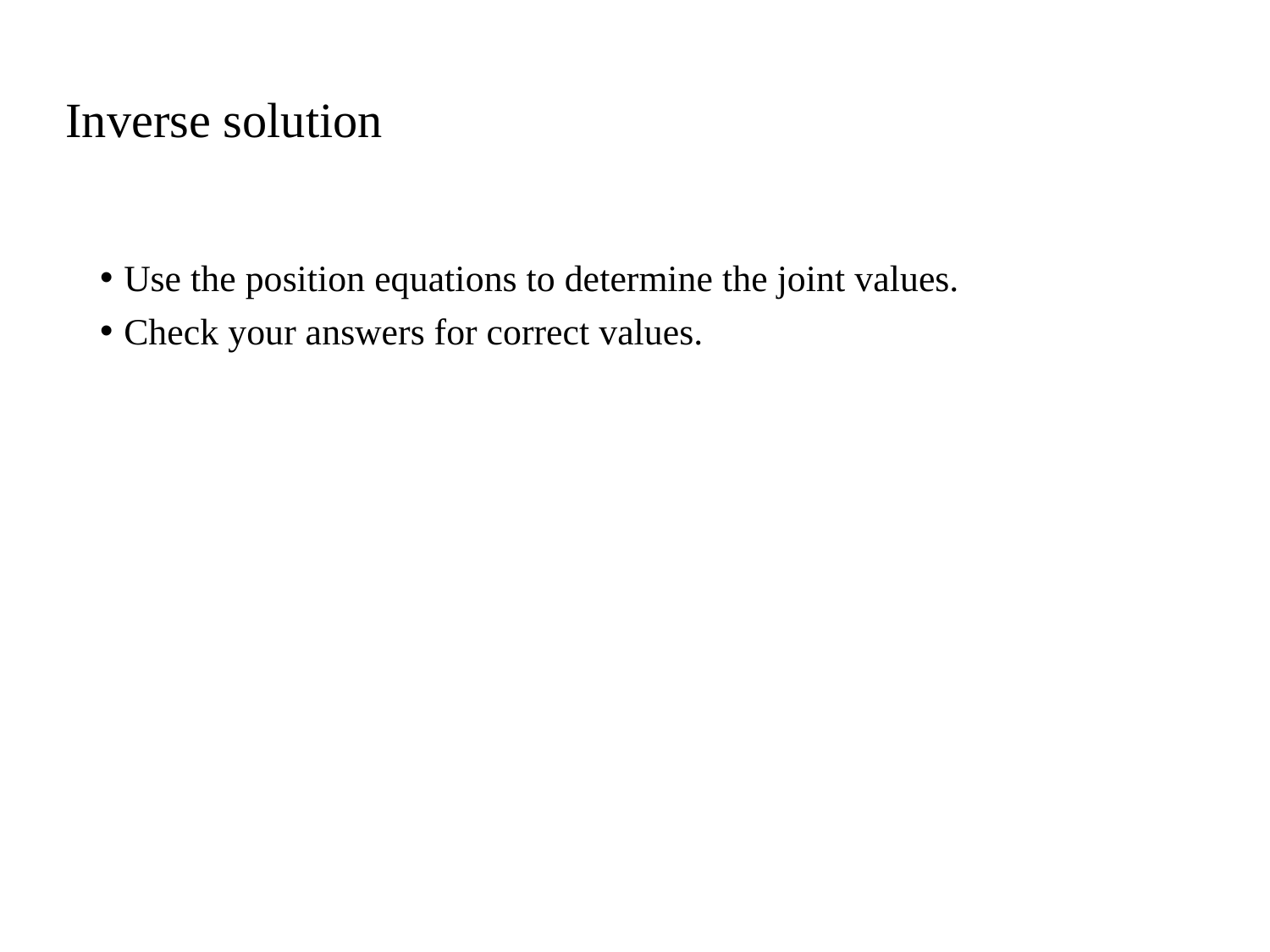

# Inverse solution
Use the position equations to determine the joint values.
Check your answers for correct values.